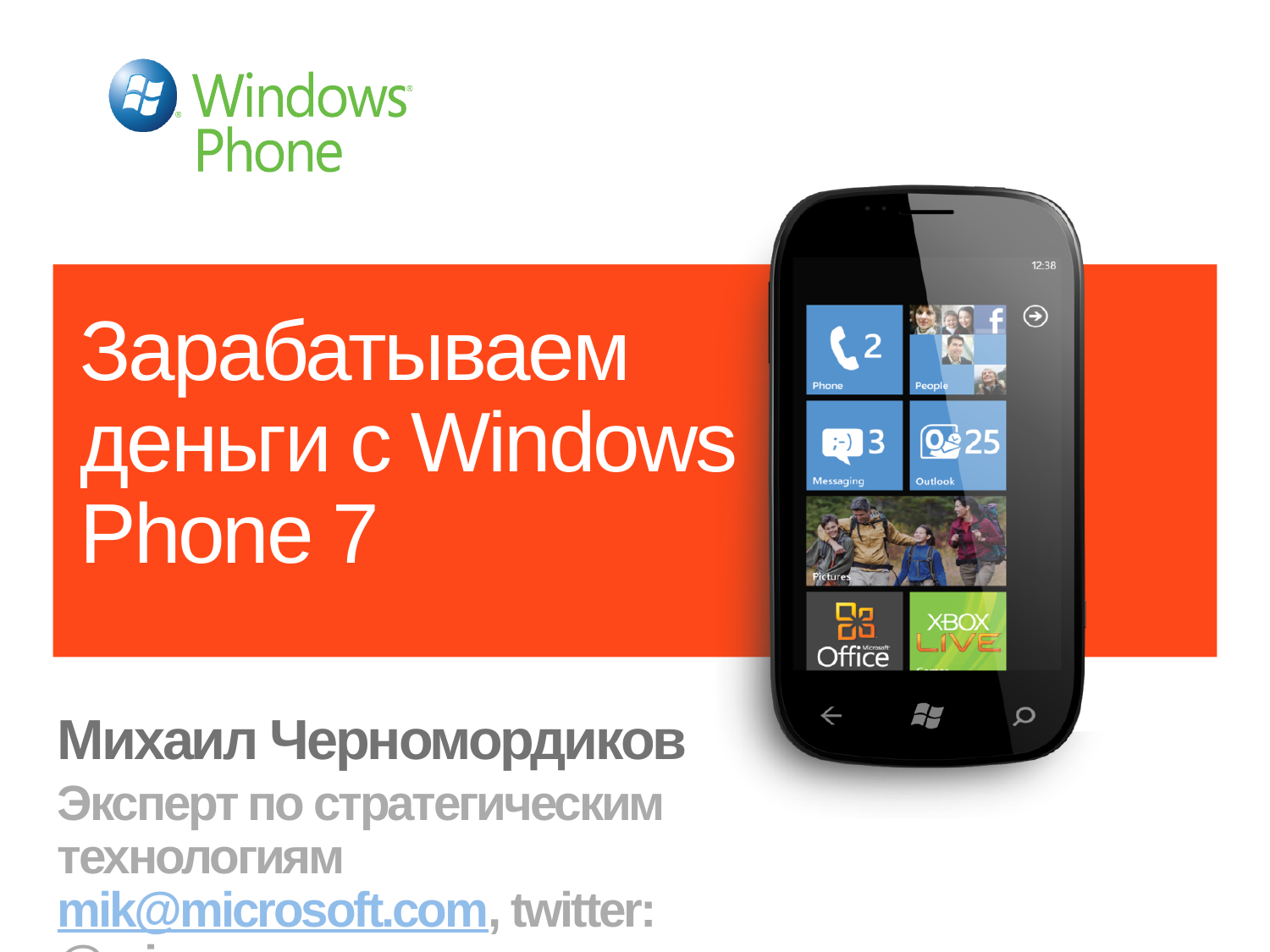

# Зарабатываем деньги с Windows Phone 7
Михаил Черномордиков
Эксперт по стратегическим технологиям
mik@microsoft.com, twitter: @mixen